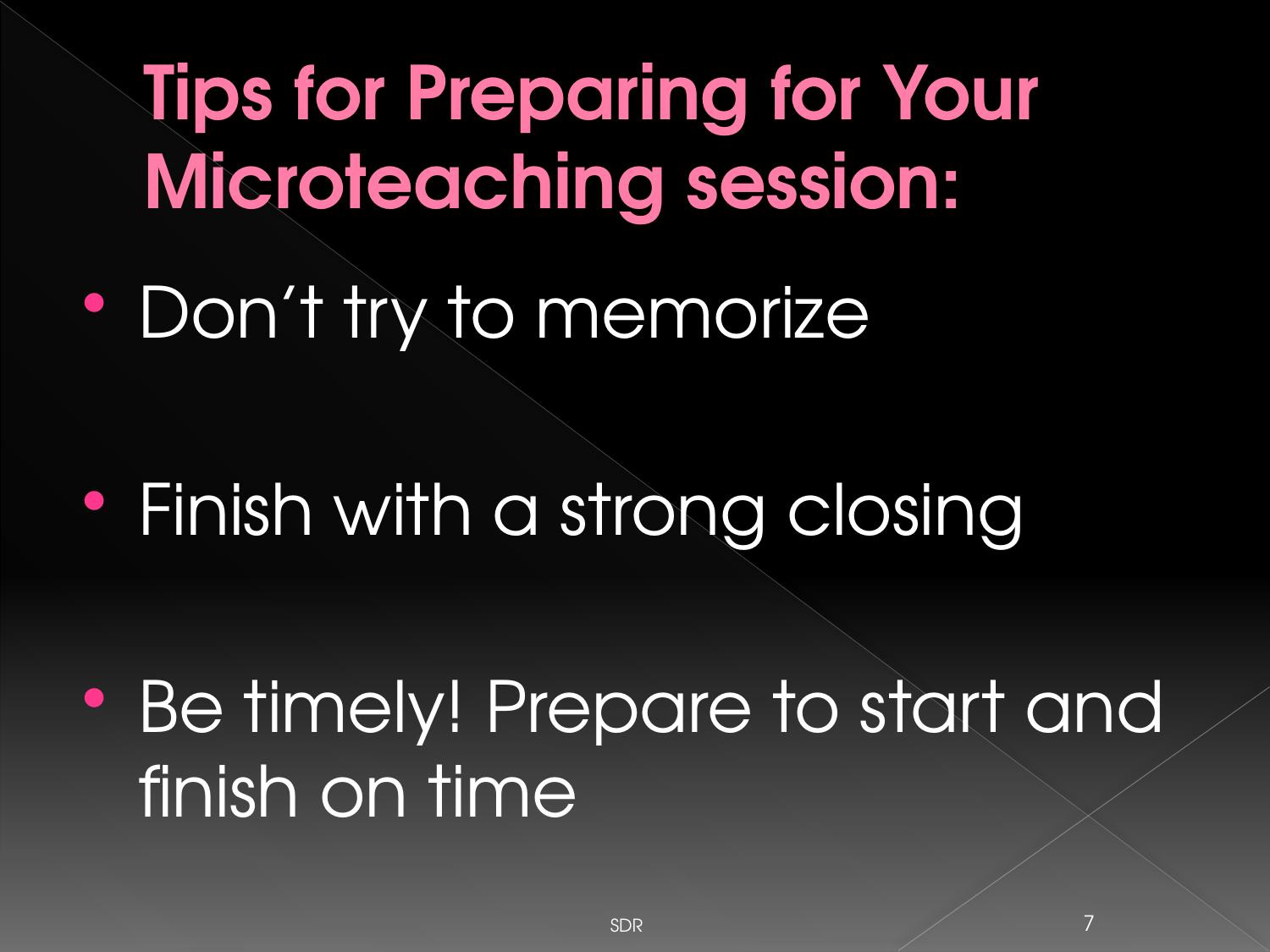

# Tips for Preparing for Your Microteaching session:
Don’t try to memorize

Finish with a strong closing

Be timely! Prepare to start and finish on time
SDR
7